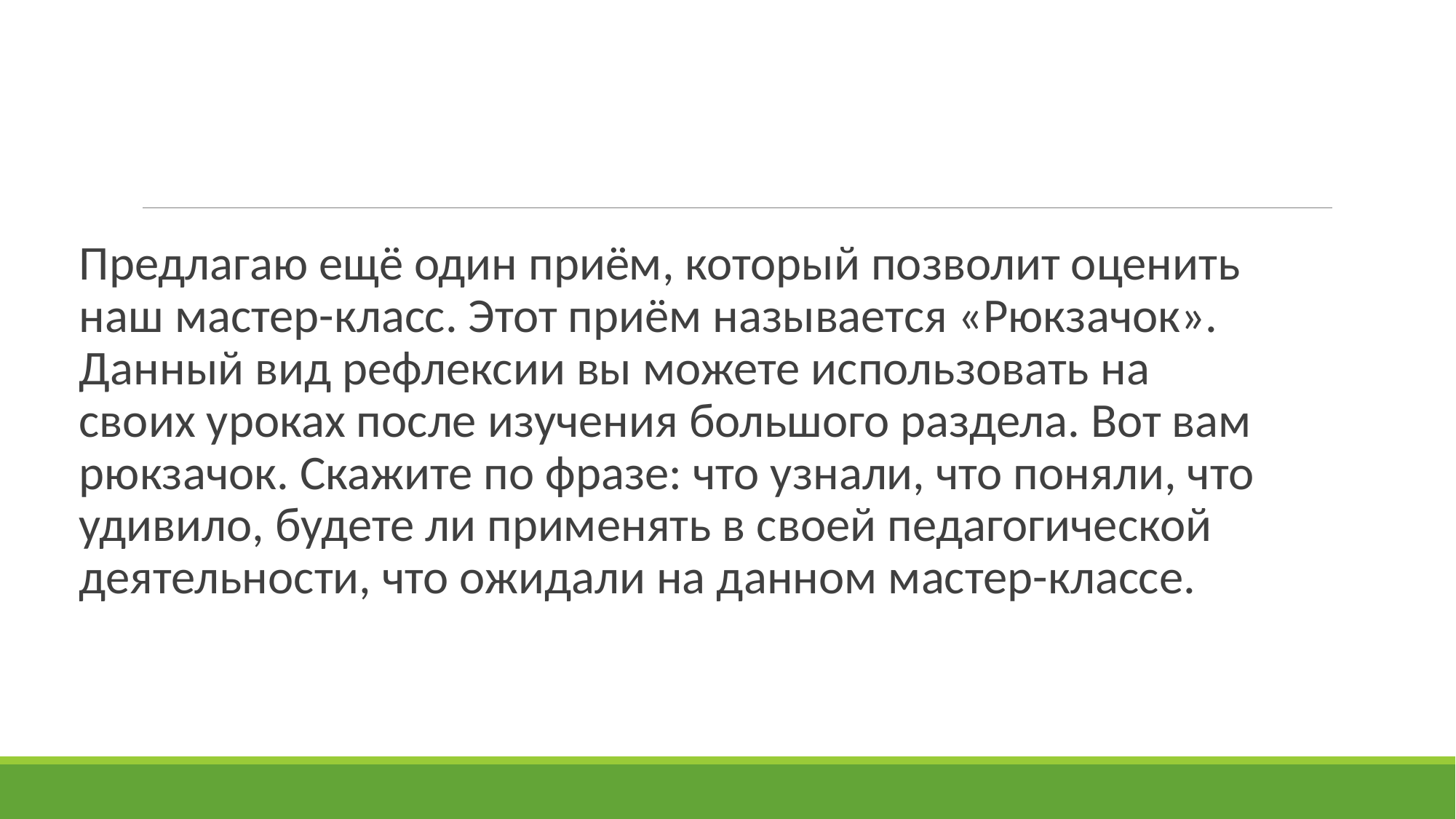

Предлагаю ещё один приём, который позволит оценить наш мастер-класс. Этот приём называется «Рюкзачок». Данный вид рефлексии вы можете использовать на своих уроках после изучения большого раздела. Вот вам рюкзачок. Скажите по фразе: что узнали, что поняли, что удивило, будете ли применять в своей педагогической деятельности, что ожидали на данном мастер-классе.